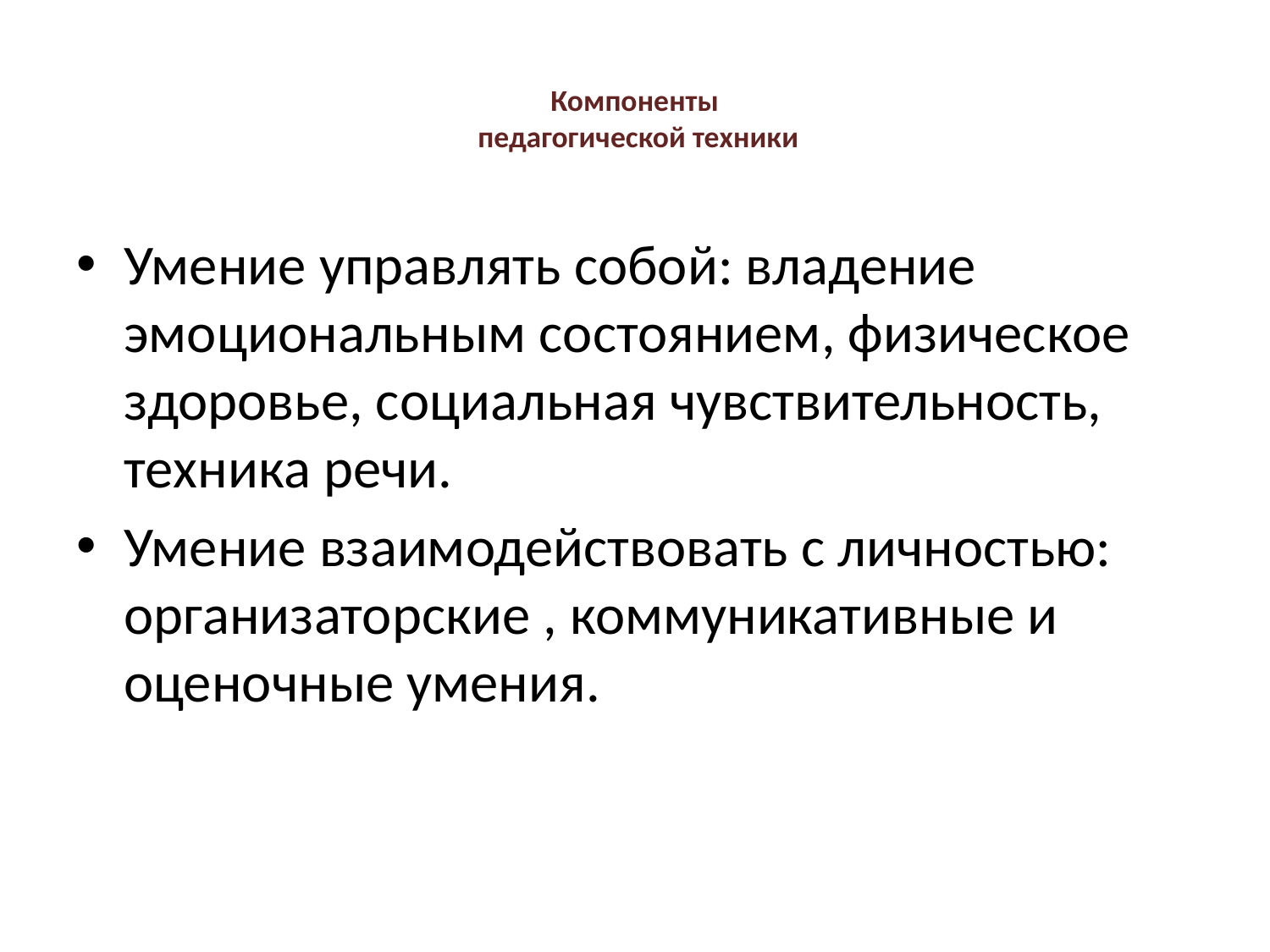

# Компоненты педагогической техники
Умение управлять собой: владение эмоциональным состоянием, физическое здоровье, социальная чувствительность, техника речи.
Умение взаимодействовать с личностью: организаторские , коммуникативные и оценочные умения.